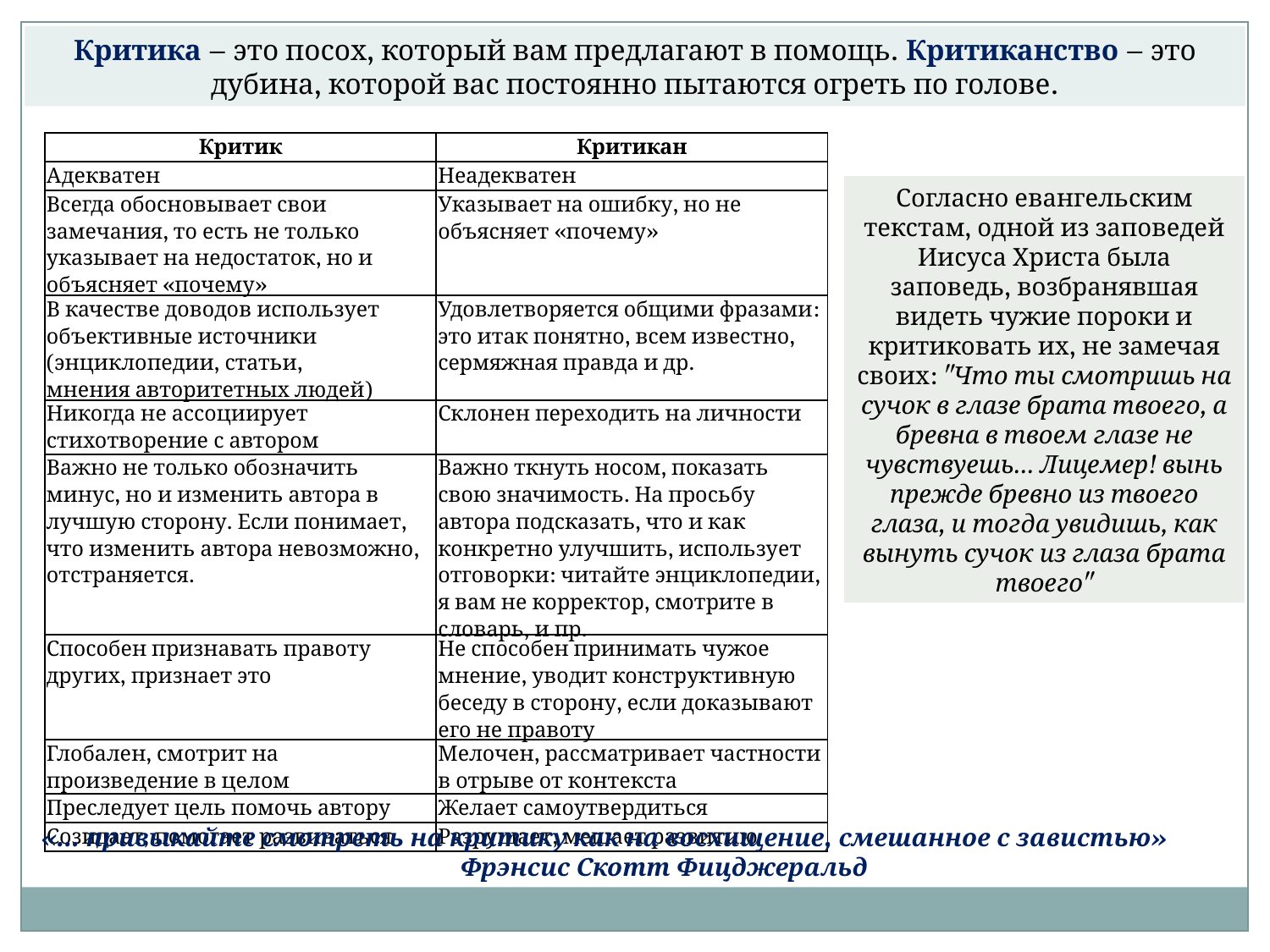

Критика – это посох, который вам предлагают в помощь. Критиканство – это дубина, которой вас постоянно пытаются огреть по голове.
| Критик | Критикан |
| --- | --- |
| Адекватен | Неадекватен |
| Всегда обосновывает свои замечания, то есть не только указывает на недостаток, но и объясняет «почему» | Указывает на ошибку, но не объясняет «почему» |
| В качестве доводов использует объективные источники (энциклопедии, статьи, мнения авторитетных людей) | Удовлетворяется общими фразами: это итак понятно, всем известно, сермяжная правда и др. |
| Никогда не ассоциирует стихотворение с автором | Склонен переходить на личности |
| Важно не только обозначить минус, но и изменить автора в лучшую сторону. Если понимает, что изменить автора невозможно, отстраняется. | Важно ткнуть носом, показать свою значимость. На просьбу автора подсказать, что и как конкретно улучшить, использует отговорки: читайте энциклопедии, я вам не корректор, смотрите в словарь, и пр. |
| Способен признавать правоту других, признает это | Не способен принимать чужое мнение, уводит конструктивную беседу в сторону, если доказывают его не правоту |
| Глобален, смотрит на произведение в целом | Мелочен, рассматривает частности в отрыве от контекста |
| Преследует цель помочь автору | Желает самоутвердиться |
| Созидает, помогает развиваться | Разрушает, мешает развитию |
Согласно евангельским текстам, одной из заповедей Иисуса Христа была заповедь, возбранявшая видеть чужие пороки и критиковать их, не замечая своих: "Что ты смотришь на сучок в глазе брата твоего, а бревна в твоем глазе не чувствуешь... Лицемер! вынь прежде бревно из твоего глаза, и тогда увидишь, как вынуть сучок из глаза брата твоего"
«… привыкайте смотреть на критику как на восхищение, смешанное с завистью»                    Фрэнсис Скотт Фицджеральд